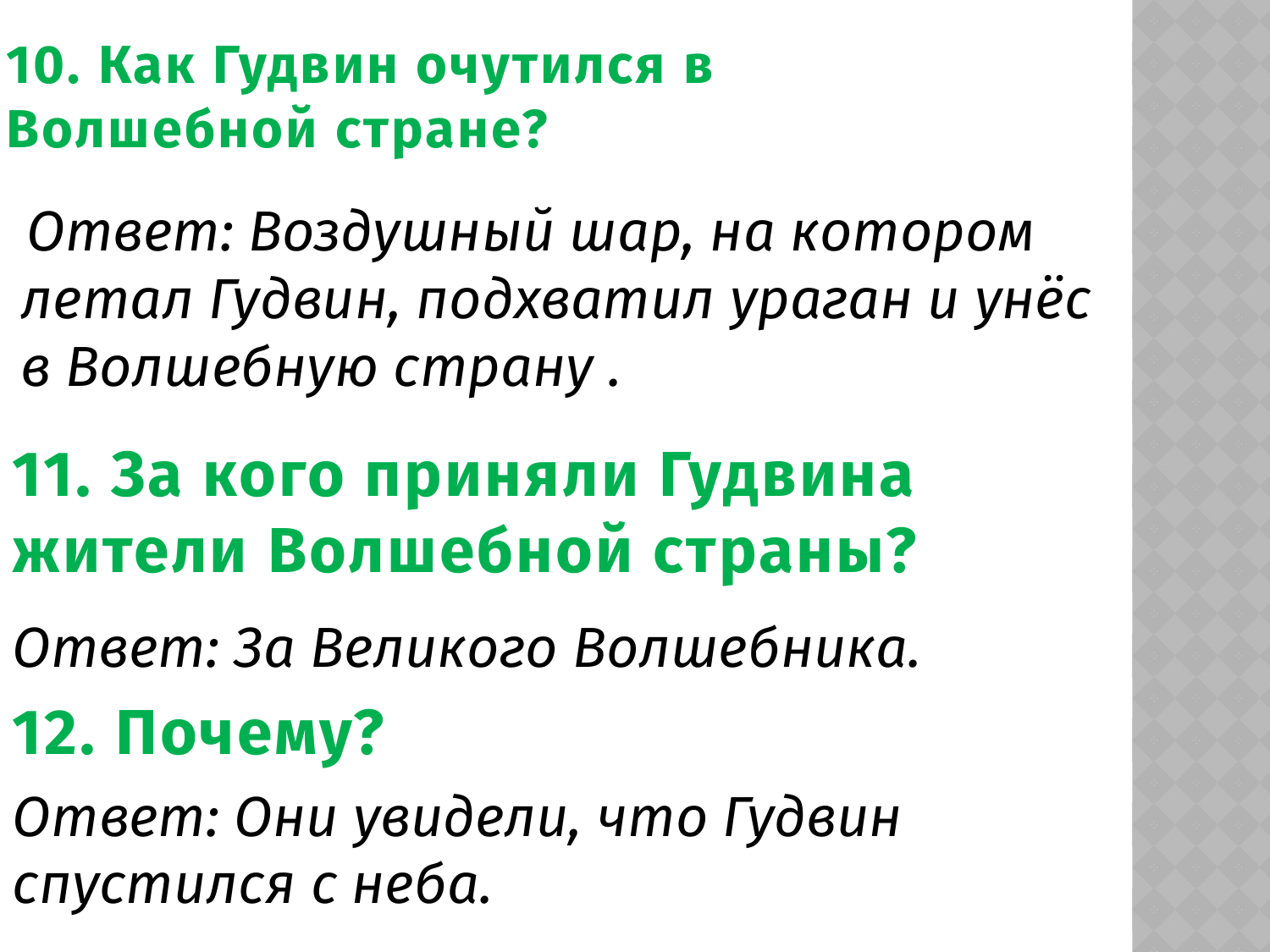

# 10. Как Гудвин очутился в Волшебной стране?
   Ответ: Воздушный шар, на котором летал Гудвин, подхватил ураган и унёс в Волшебную страну .
11. За кого приняли Гудвина жители Волшебной страны?
Ответ: За Великого Волшебника.
12. Почему?

Ответ: Они увидели, что Гудвин спустился с неба.